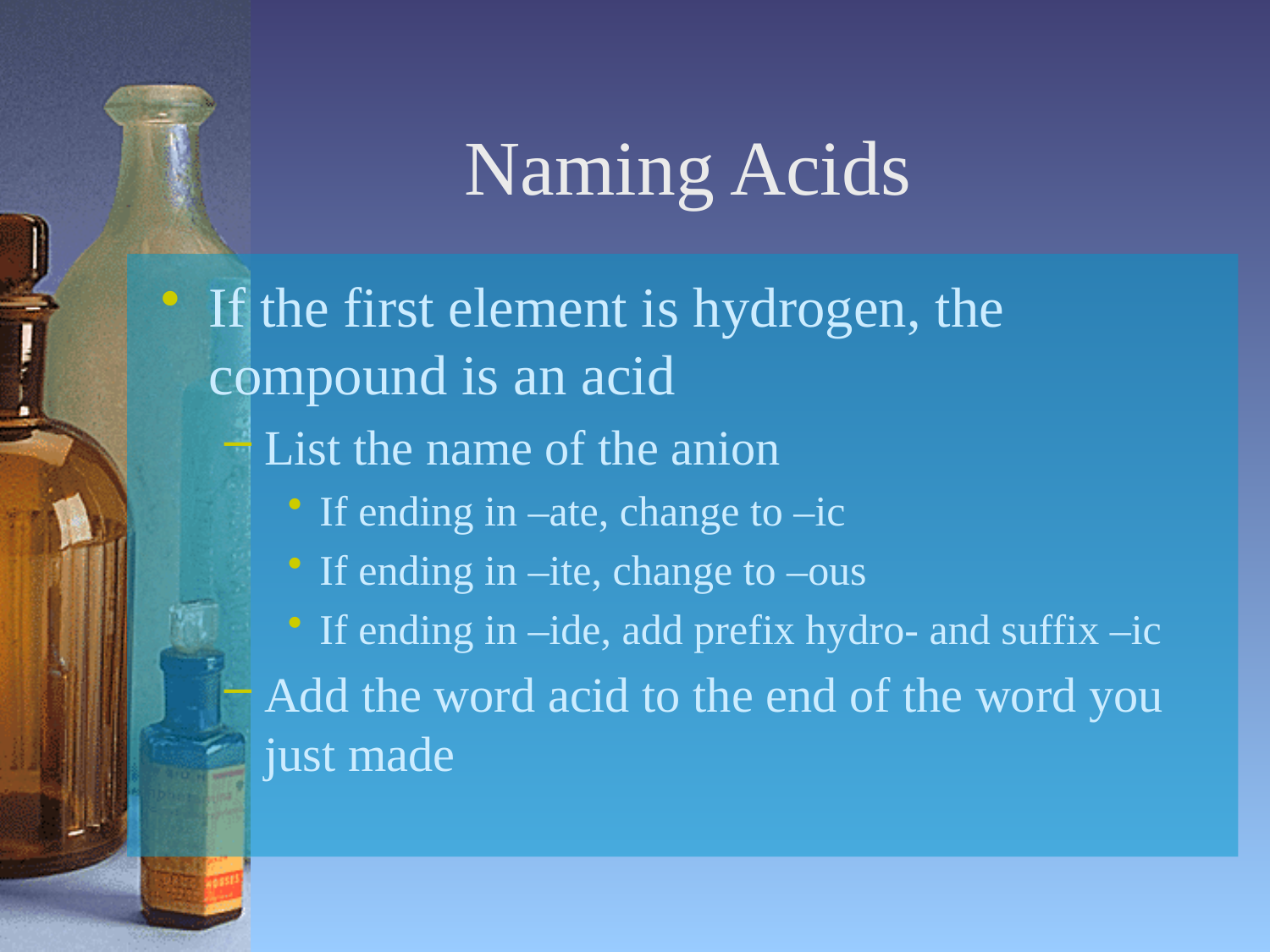

# Naming Acids
If the first element is hydrogen, the compound is an acid
List the name of the anion
If ending in –ate, change to –ic
If ending in –ite, change to –ous
If ending in –ide, add prefix hydro- and suffix –ic
Add the word acid to the end of the word you just made